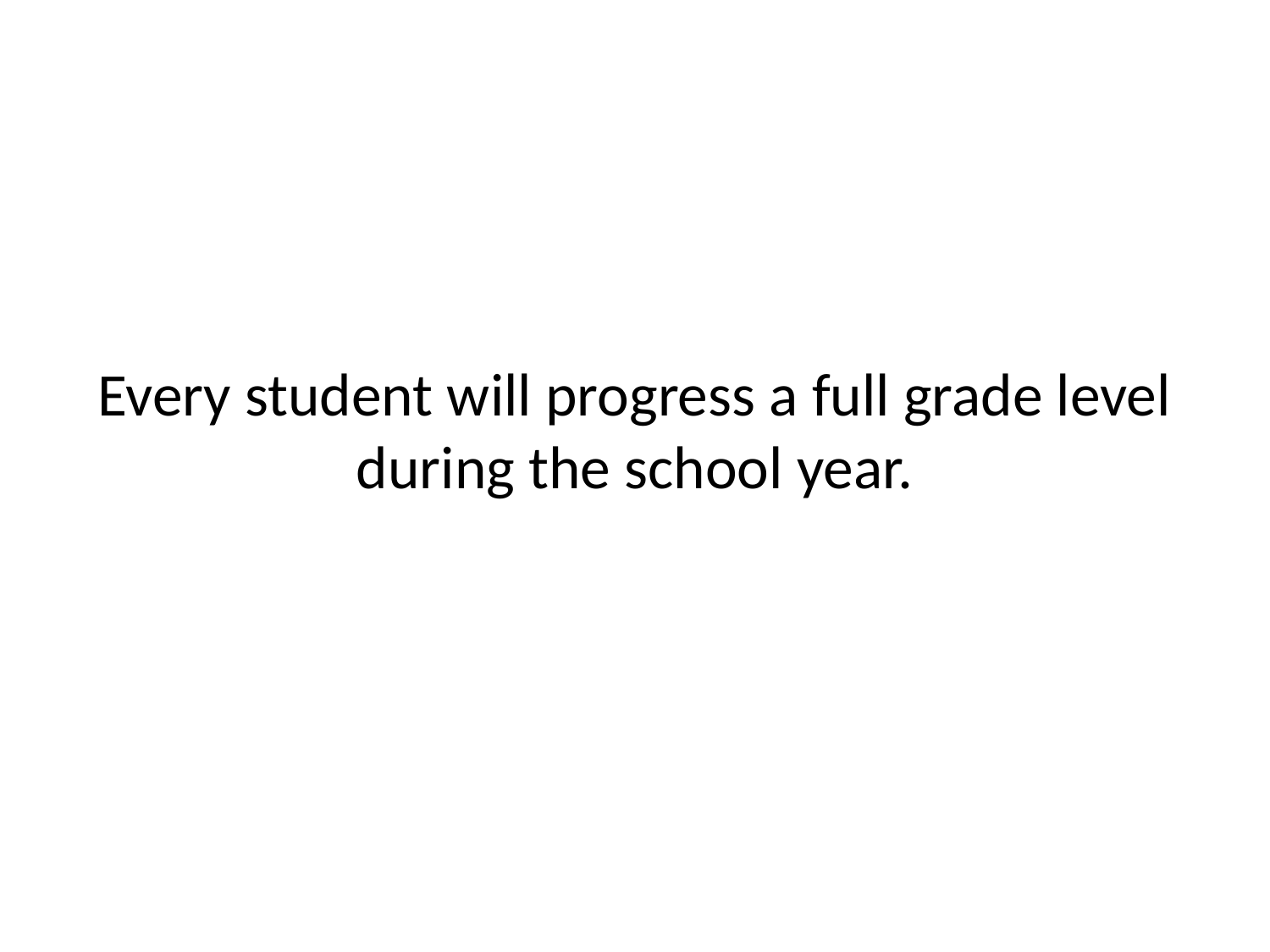

# Every student will progress a full grade level during the school year.